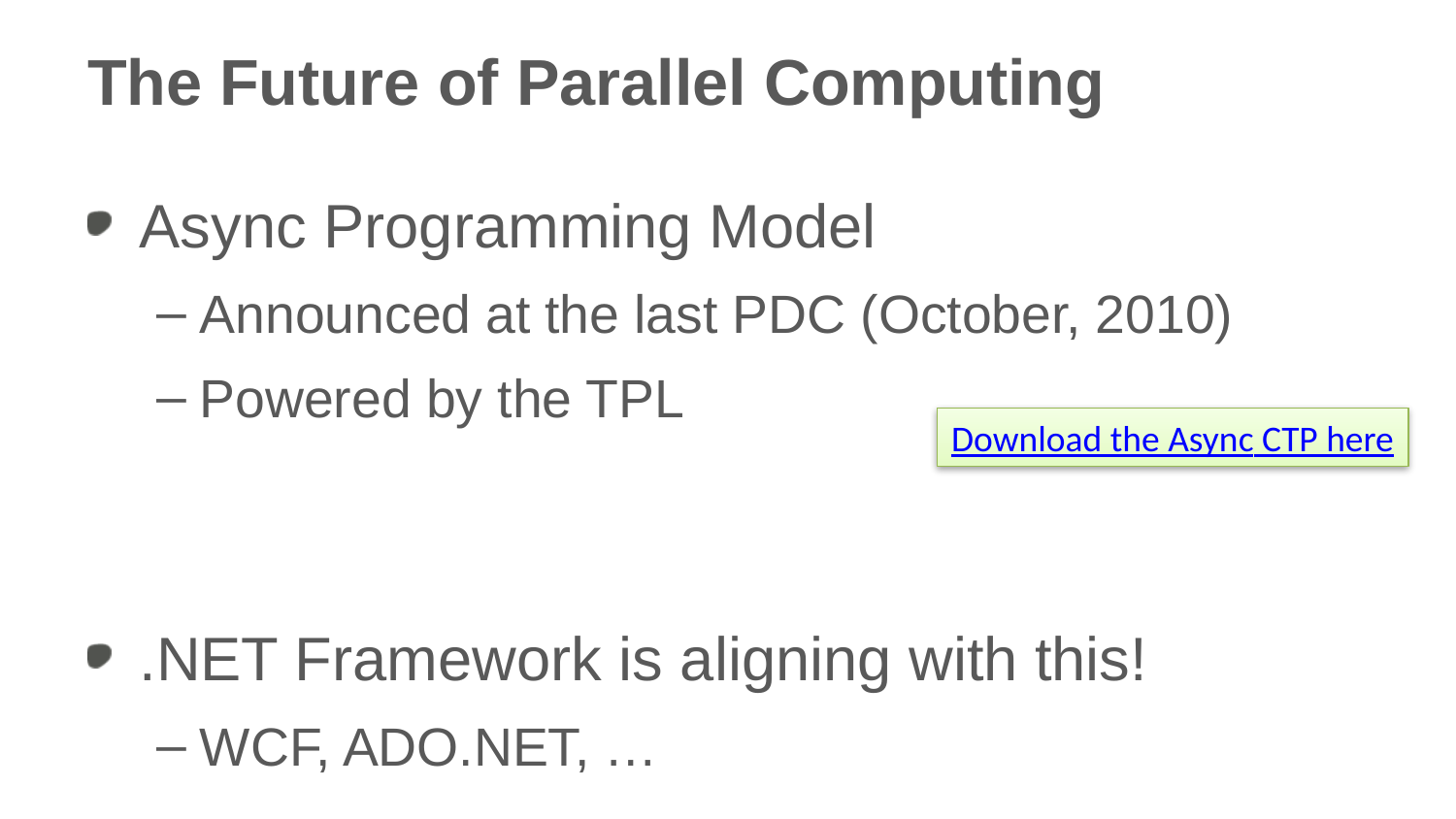

# The Future of Parallel Computing
Async Programming Model
Announced at the last PDC (October, 2010)
Powered by the TPL

.NET Framework is aligning with this!
WCF, ADO.NET, …
Download the Async CTP here